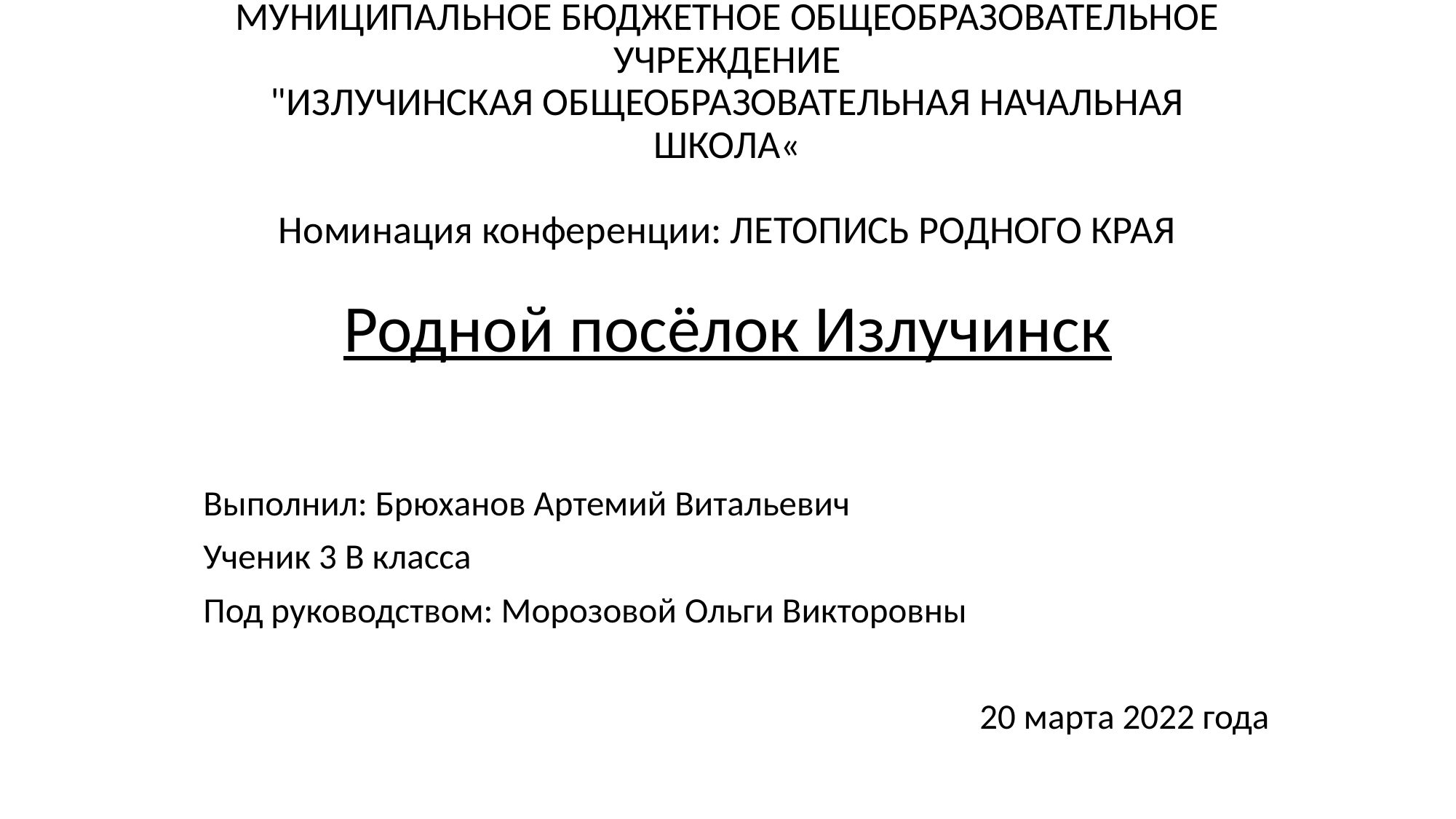

# МУНИЦИПАЛЬНОЕ БЮДЖЕТНОЕ ОБЩЕОБРАЗОВАТЕЛЬНОЕ УЧРЕЖДЕНИЕ "ИЗЛУЧИНСКАЯ ОБЩЕОБРАЗОВАТЕЛЬНАЯ НАЧАЛЬНАЯ ШКОЛА« Номинация конференции: ЛЕТОПИСЬ РОДНОГО КРАЯ Родной посёлок Излучинск
Выполнил: Брюханов Артемий Витальевич
Ученик 3 В класса
Под руководством: Морозовой Ольги Викторовны

                                                                                                 20 марта 2022 года